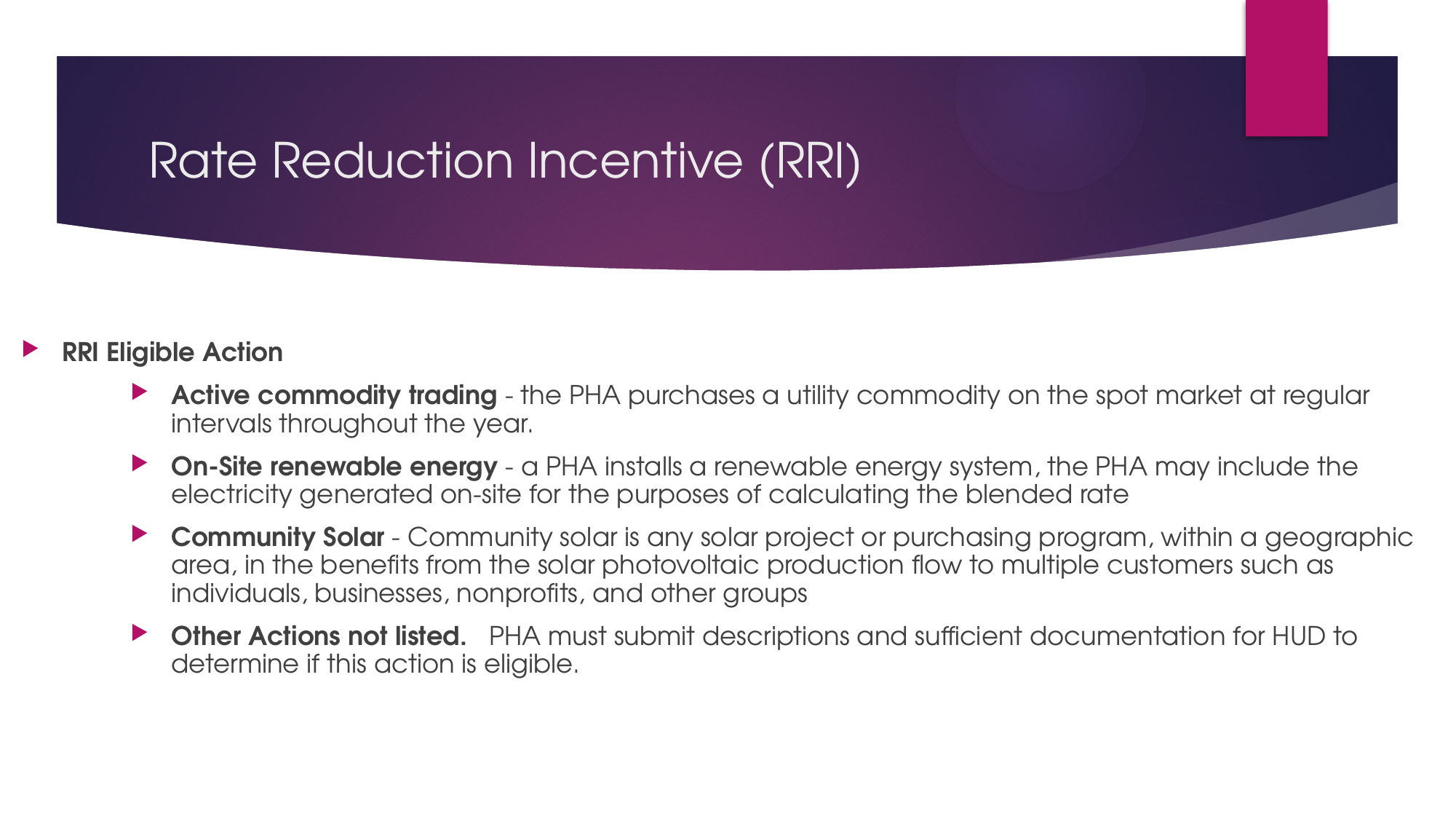

# Rate Reduction Incentive (RRI)
RRI Eligible Action
Active commodity trading - the PHA purchases a utility commodity on the spot market at regular intervals throughout the year.
On-Site renewable energy - a PHA installs a renewable energy system, the PHA may include the electricity generated on-site for the purposes of calculating the blended rate
Community Solar - Community solar is any solar project or purchasing program, within a geographic area, in the benefits from the solar photovoltaic production flow to multiple customers such as individuals, businesses, nonprofits, and other groups
Other Actions not listed.   PHA must submit descriptions and sufficient documentation for HUD to determine if this action is eligible.